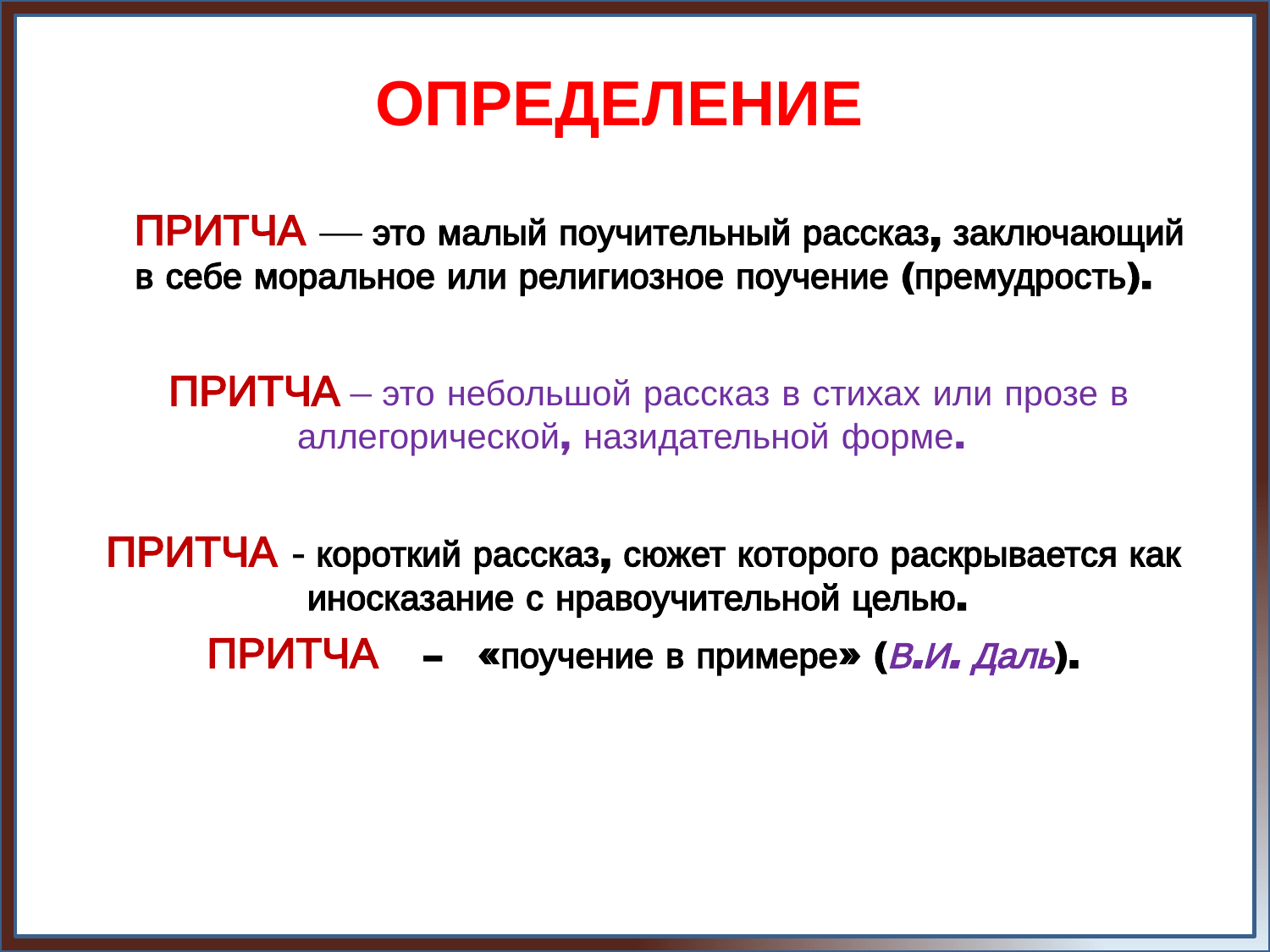

ОПРЕДЕЛЕНИЕ
   ПРИТЧА — это малый поучительный рассказ, заключающий в себе моральное или религиозное поучение (премудрость).

 ПРИТЧА – это небольшой рассказ в стихах или прозе в аллегорической, назидательной форме.

ПРИТЧА - короткий рассказ, сюжет которого раскрывается как иносказание с нравоучительной целью.
ПРИТЧА    –   «поучение в примере» (В.И. Даль).